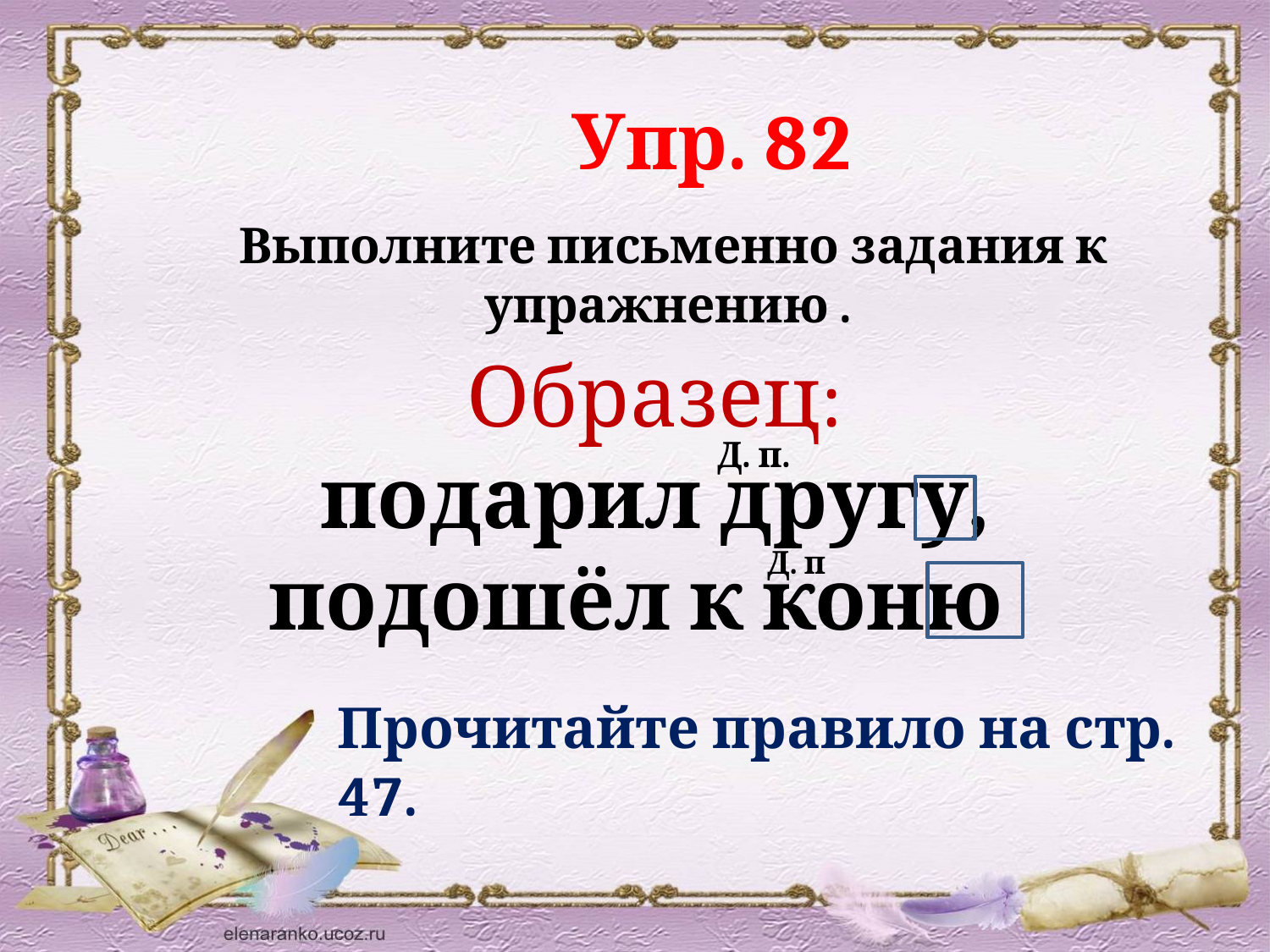

Упр. 82
 Выполните письменно задания к упражнению .

Образец:
 подарил другу,
подошёл к коню
Д. п.

Д. п

Прочитайте правило на стр. 47.